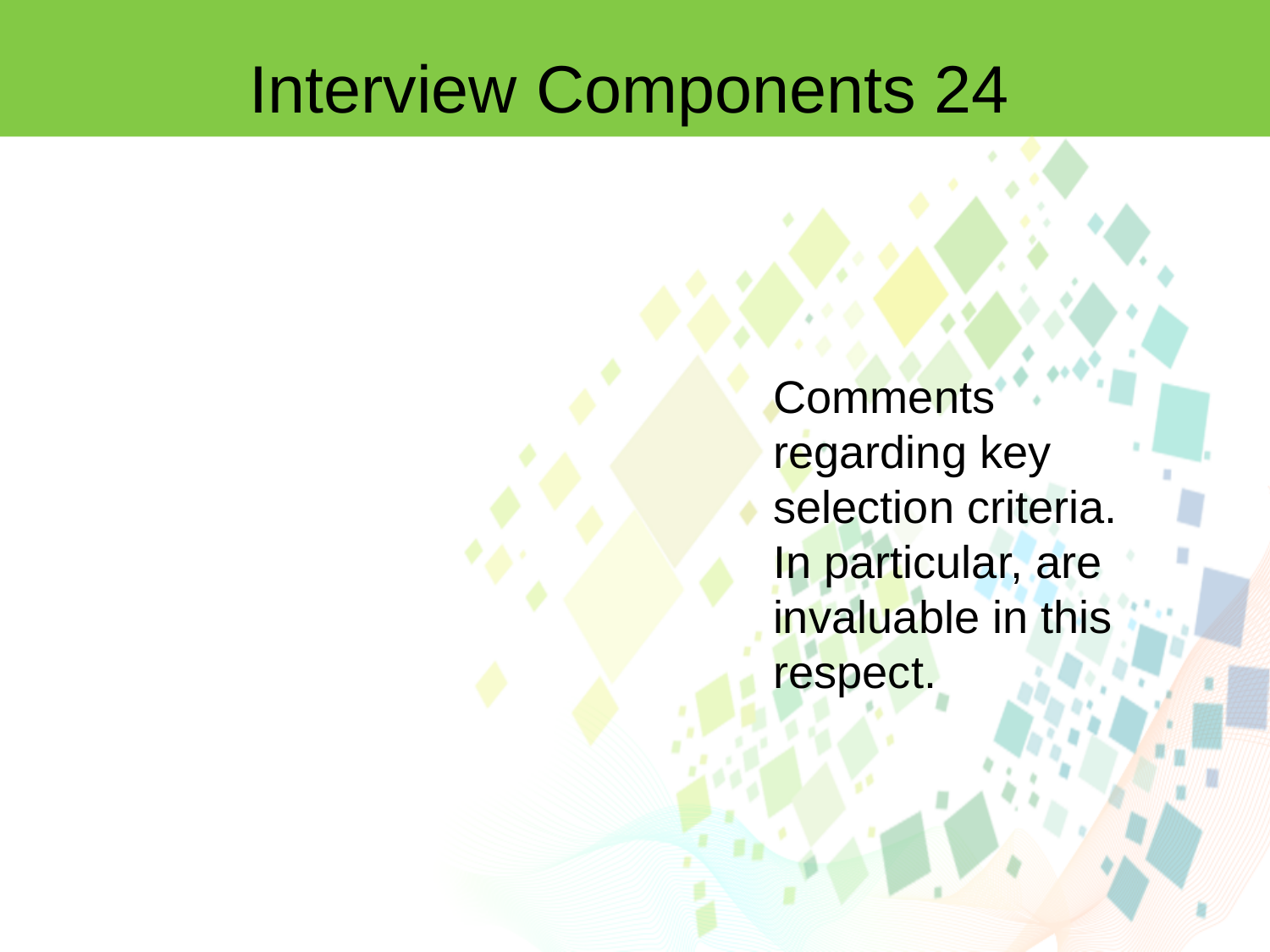

Interview Components 24
Comments regarding key selection criteria. In particular, are invaluable in this respect.